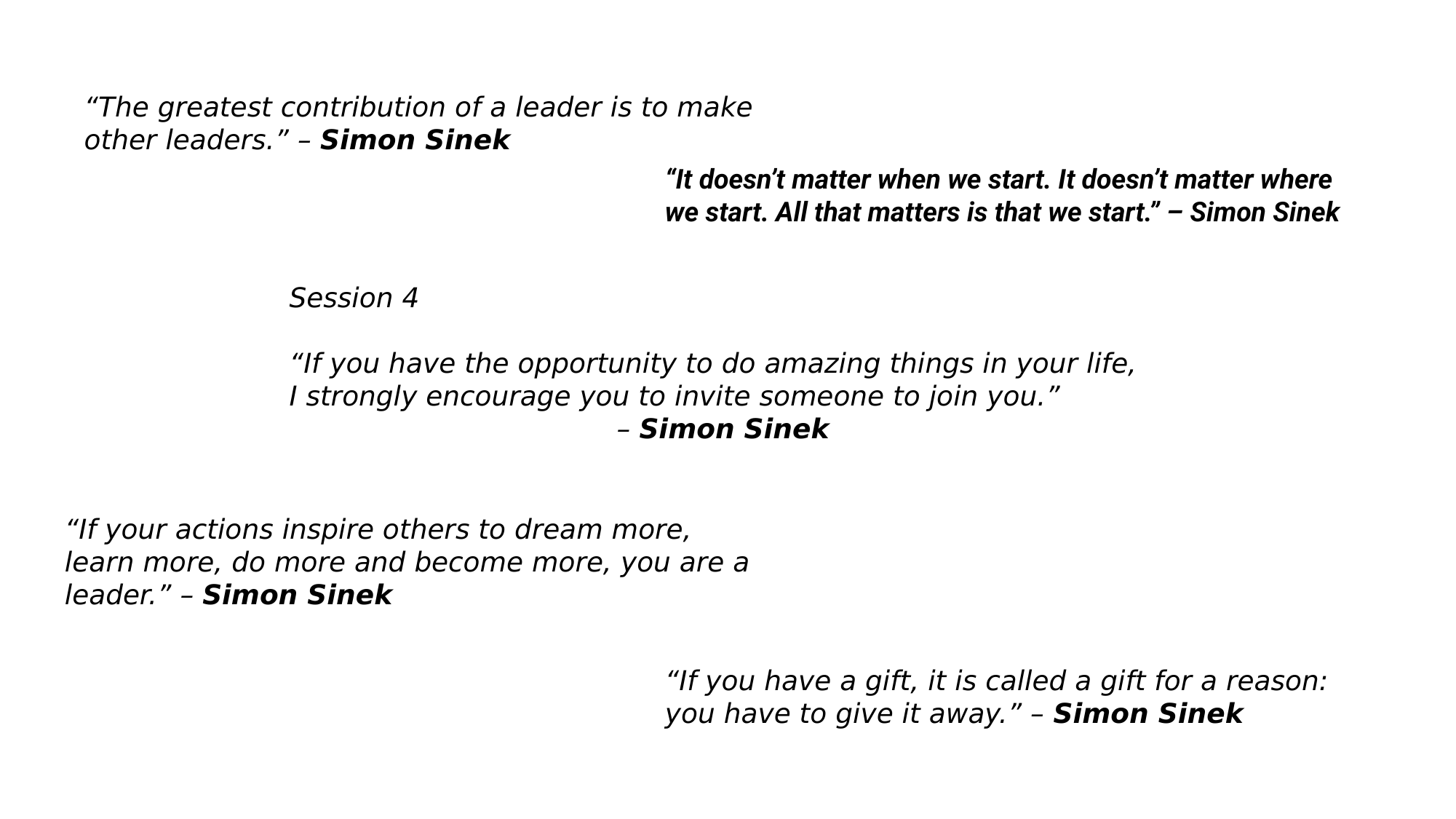

“The greatest contribution of a leader is to make other leaders.” – Simon Sinek
“It doesn’t matter when we start. It doesn’t matter where we start. All that matters is that we start.” – Simon Sinek
Session 4

“If you have the opportunity to do amazing things in your life, I strongly encourage you to invite someone to join you.” 			– Simon Sinek
“If your actions inspire others to dream more, learn more, do more and become more, you are a leader.” – Simon Sinek
“If you have a gift, it is called a gift for a reason: you have to give it away.” – Simon Sinek